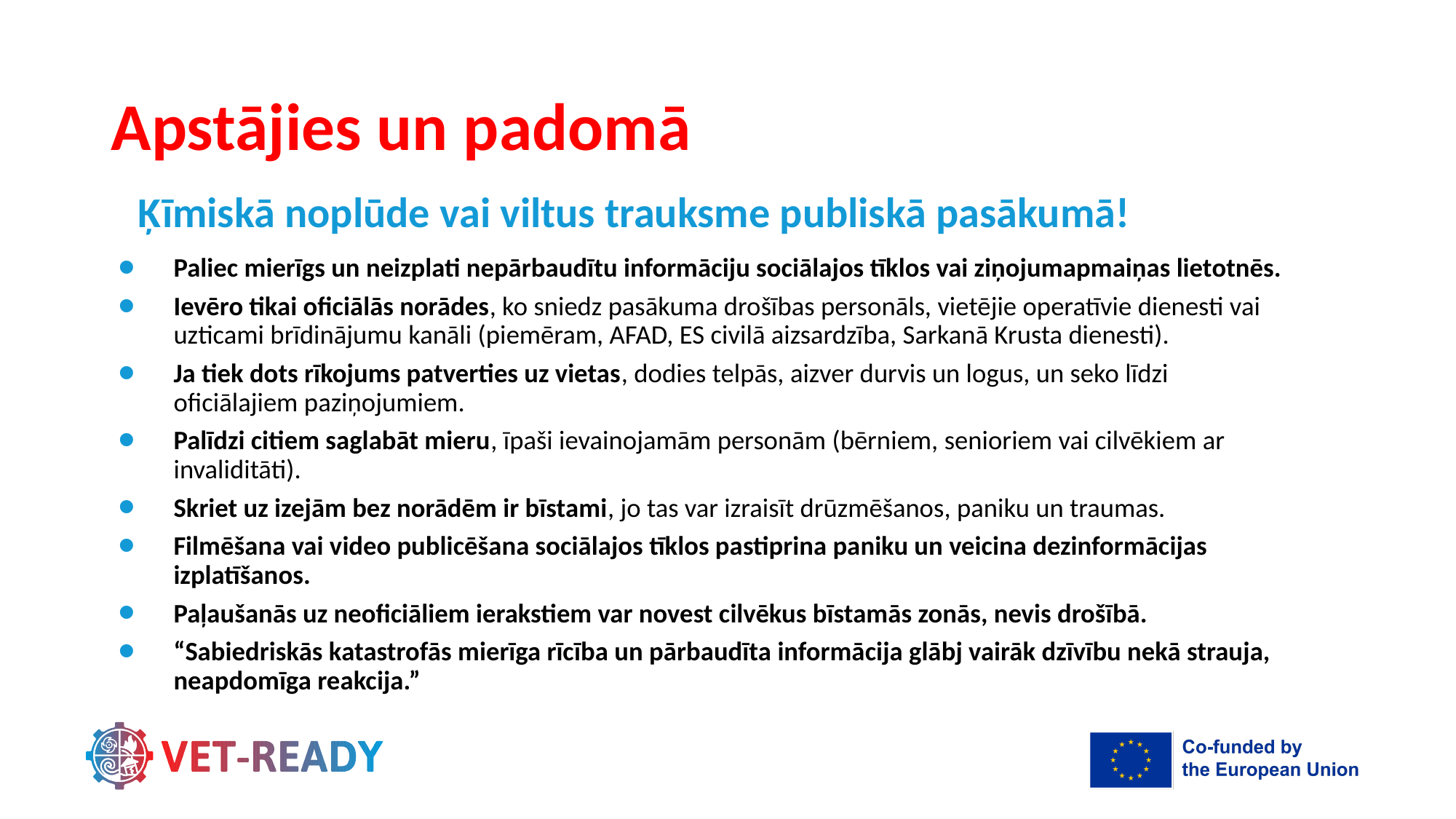

# Apstājies un padomā
Ķīmiskā noplūde vai viltus trauksme publiskā pasākumā!
Paliec mierīgs un neizplati nepārbaudītu informāciju sociālajos tīklos vai ziņojumapmaiņas lietotnēs.
Ievēro tikai oficiālās norādes, ko sniedz pasākuma drošības personāls, vietējie operatīvie dienesti vai uzticami brīdinājumu kanāli (piemēram, AFAD, ES civilā aizsardzība, Sarkanā Krusta dienesti).
Ja tiek dots rīkojums patverties uz vietas, dodies telpās, aizver durvis un logus, un seko līdzi oficiālajiem paziņojumiem.
Palīdzi citiem saglabāt mieru, īpaši ievainojamām personām (bērniem, senioriem vai cilvēkiem ar invaliditāti).
Skriet uz izejām bez norādēm ir bīstami, jo tas var izraisīt drūzmēšanos, paniku un traumas.
Filmēšana vai video publicēšana sociālajos tīklos pastiprina paniku un veicina dezinformācijas izplatīšanos.
Paļaušanās uz neoficiāliem ierakstiem var novest cilvēkus bīstamās zonās, nevis drošībā.
“Sabiedriskās katastrofās mierīga rīcība un pārbaudīta informācija glābj vairāk dzīvību nekā strauja, neapdomīga reakcija.”